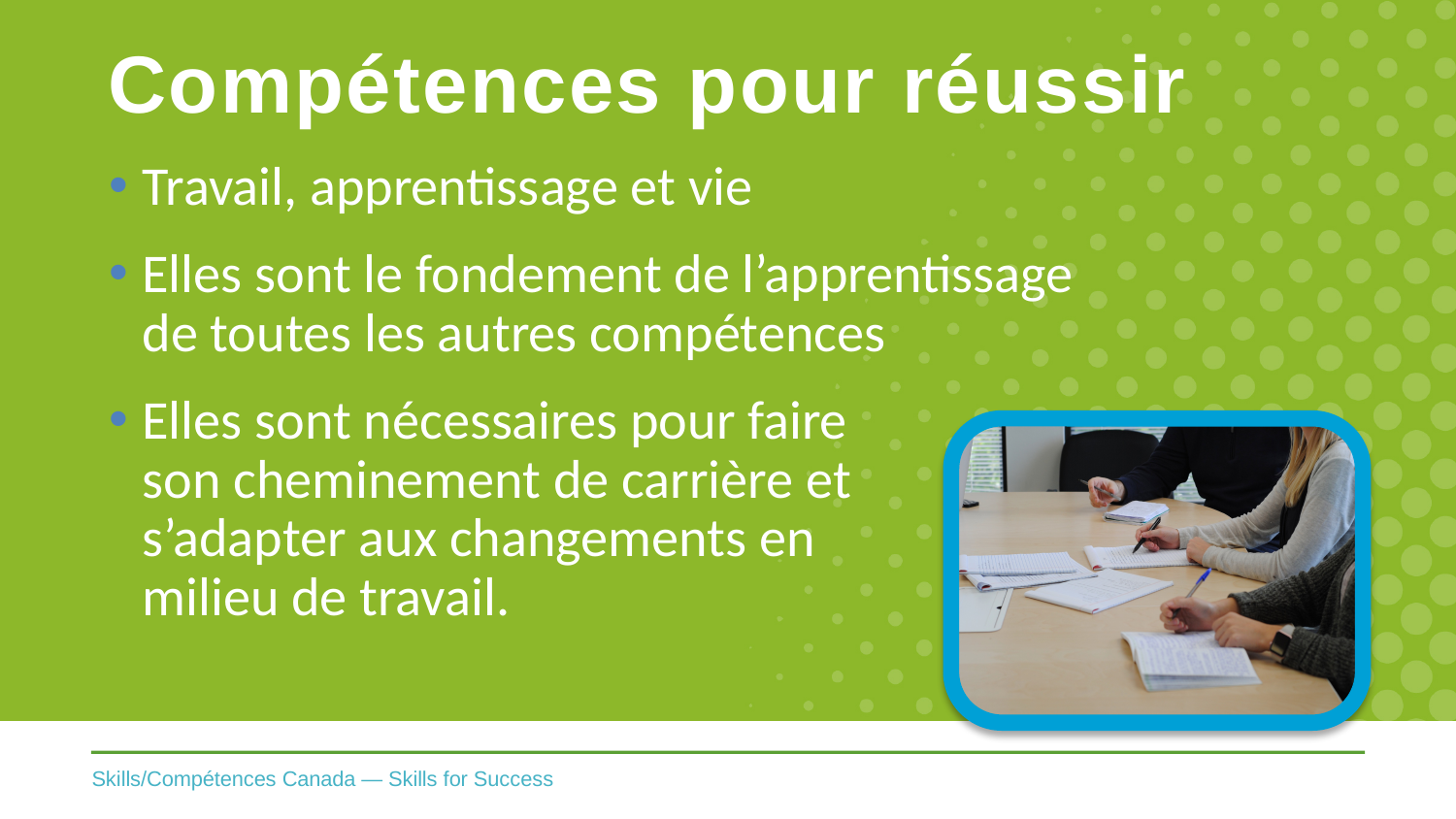

# Compétences pour réussir
Travail, apprentissage et vie
Elles sont le fondement de l’apprentissage de toutes les autres compétences
Elles sont nécessaires pour faire
son cheminement de carrière et
s’adapter aux changements en
milieu de travail.